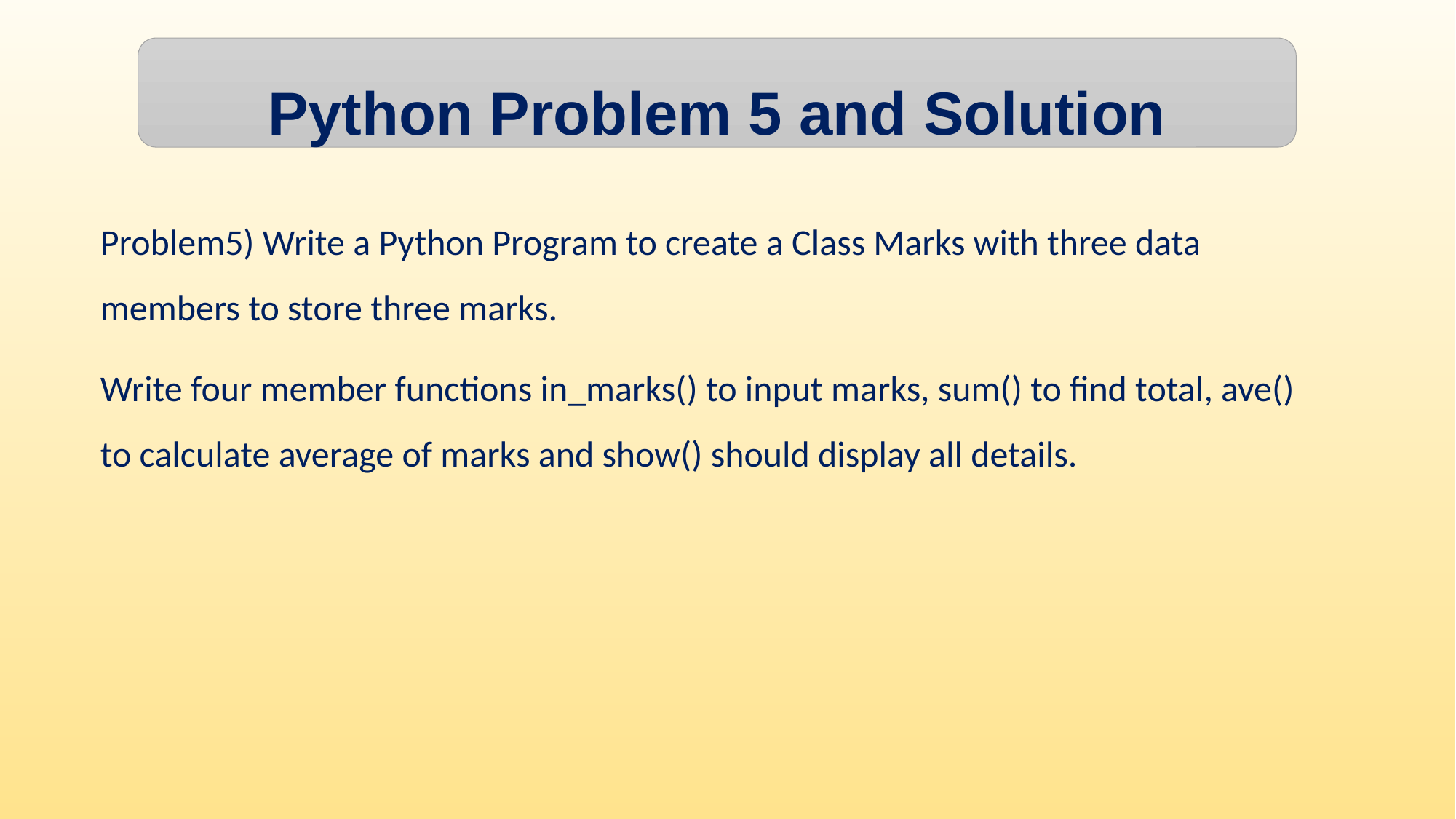

Python Problem 5 and Solution
Problem5) Write a Python Program to create a Class Marks with three data members to store three marks.
Write four member functions in_marks() to input marks, sum() to find total, ave() to calculate average of marks and show() should display all details.